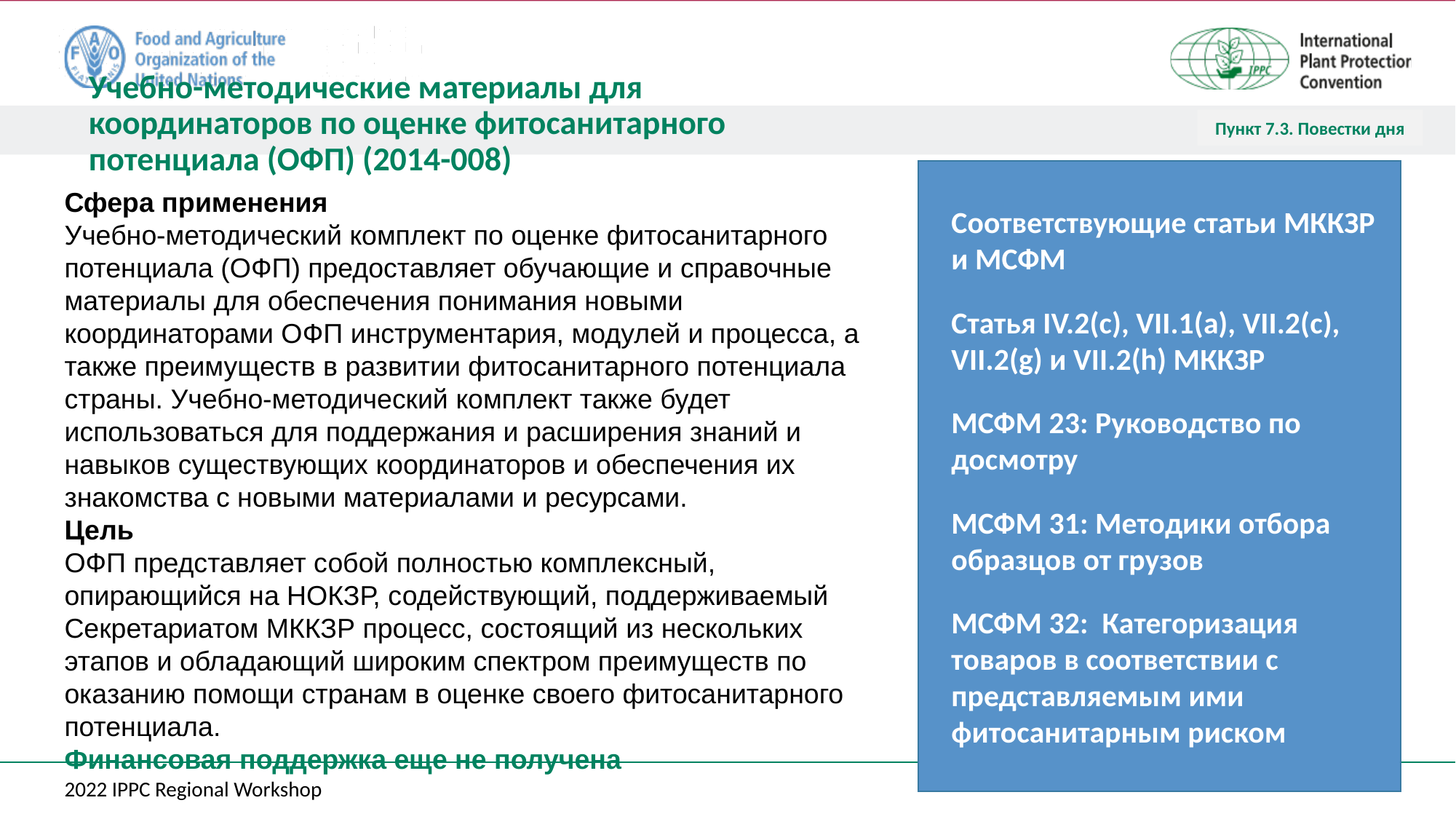

# Учебно-методические материалы для координаторов по оценке фитосанитарного потенциала (ОФП) (2014-008)
Пункт 7.3. Повестки дня
Соответствующие статьи МККЗР и МСФМ
Статья IV.2(c), VII.1(a), VII.2(c), VII.2(g) и VII.2(h) МККЗР
МСФМ 23: Руководство по досмотру
МСФМ 31: Методики отбора образцов от грузов
МСФМ 32:  Категоризация товаров в соответствии с представляемым ими фитосанитарным риском
Сфера применения
Учебно-методический комплект по оценке фитосанитарного потенциала (ОФП) предоставляет обучающие и справочные материалы для обеспечения понимания новыми координаторами ОФП инструментария, модулей и процесса, а также преимуществ в развитии фитосанитарного потенциала страны. Учебно-методический комплект также будет использоваться для поддержания и расширения знаний и навыков существующих координаторов и обеспечения их знакомства с новыми материалами и ресурсами.
Цель
ОФП представляет собой полностью комплексный, опирающийся на НОКЗР, содействующий, поддерживаемый Секретариатом МККЗР процесс, состоящий из нескольких этапов и обладающий широким спектром преимуществ по оказанию помощи странам в оценке своего фитосанитарного потенциала.
Финансовая поддержка еще не получена
12